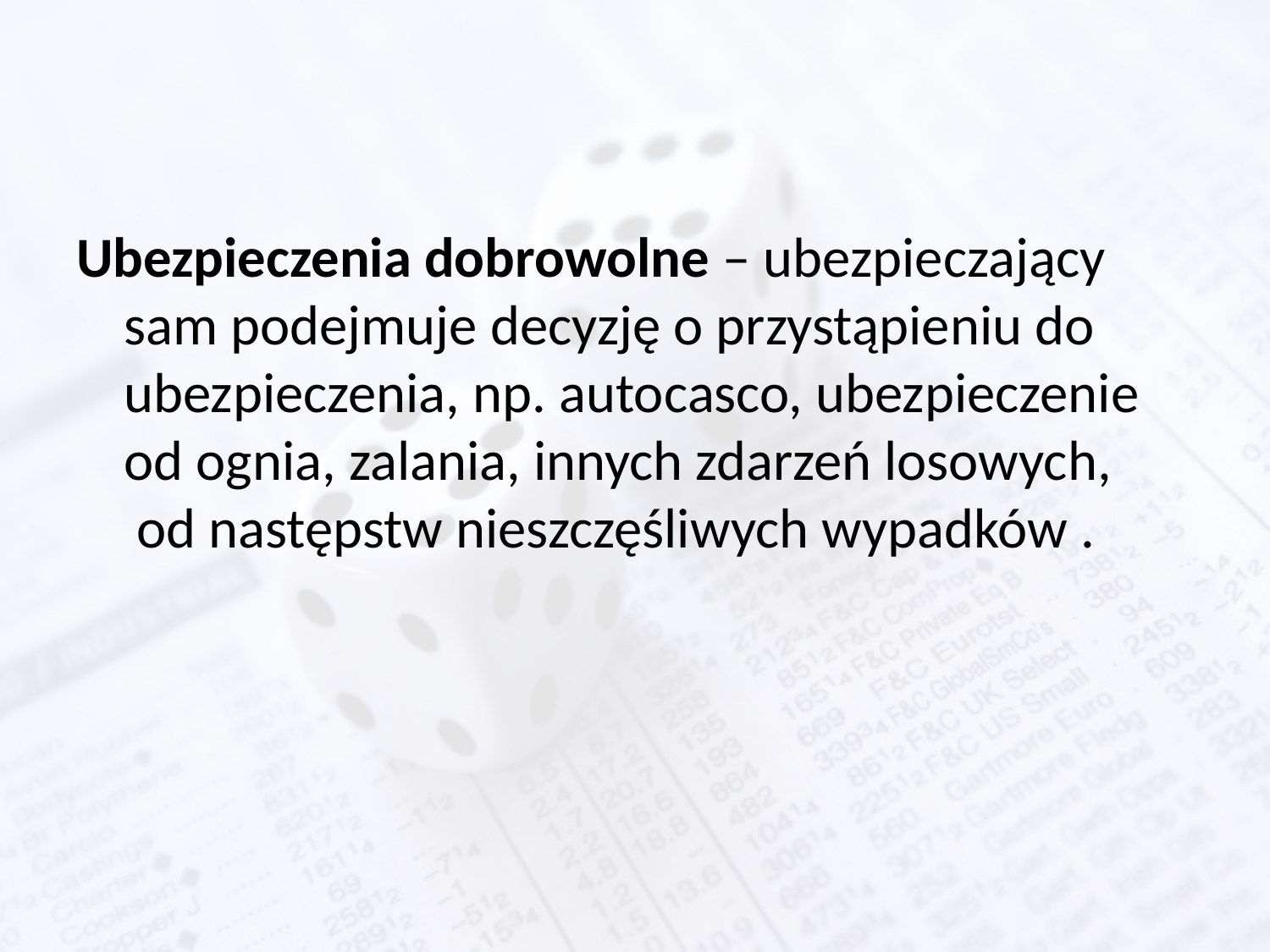

#

Ubezpieczenia dobrowolne – ubezpieczający sam podejmuje decyzję o przystąpieniu do ubezpieczenia, np. autocasco, ubezpieczenie od ognia, zalania, innych zdarzeń losowych,        od następstw nieszczęśliwych wypadków .